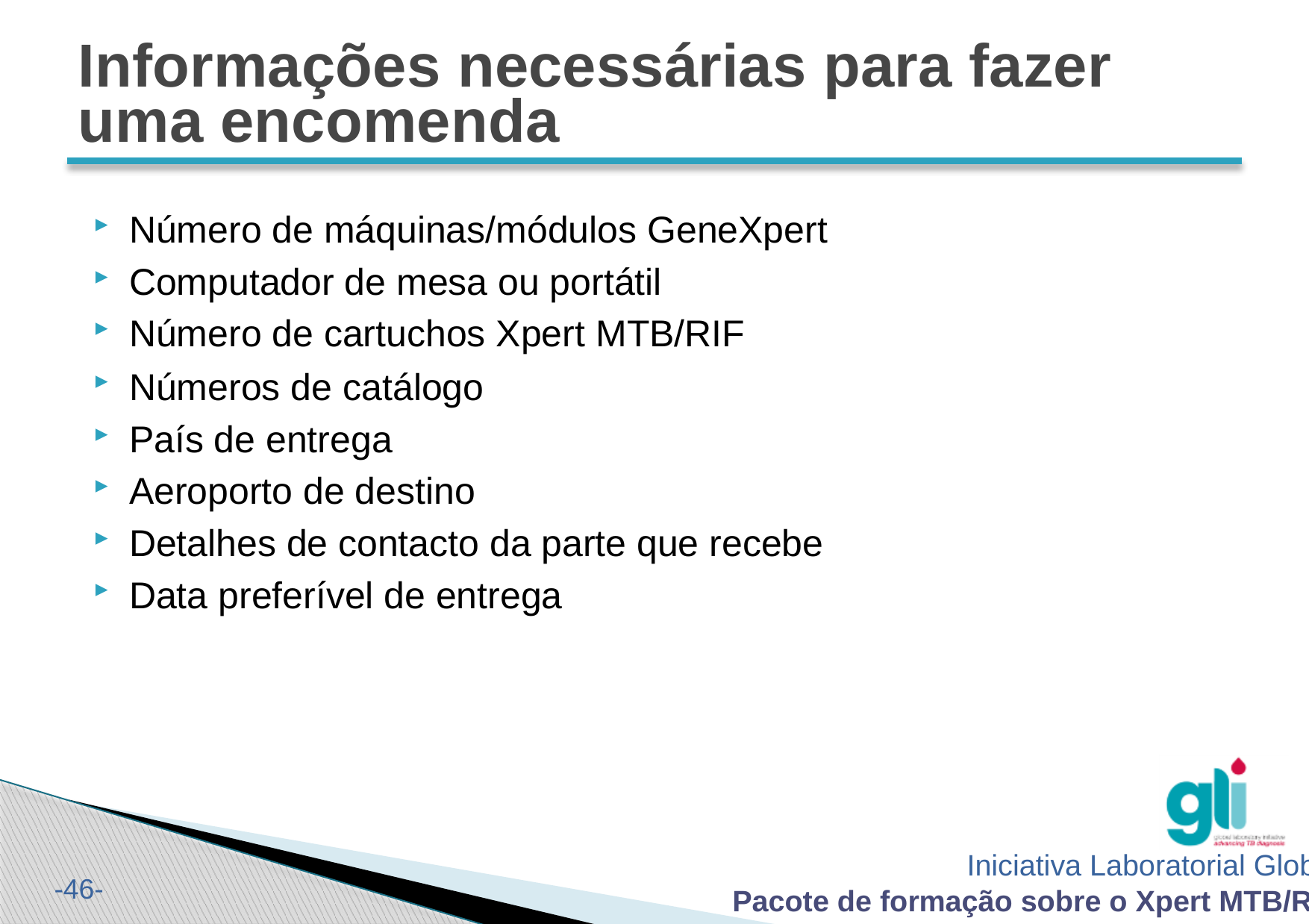

# Informações necessárias para fazer uma encomenda
Número de máquinas/módulos GeneXpert
Computador de mesa ou portátil
Número de cartuchos Xpert MTB/RIF
Números de catálogo
País de entrega
Aeroporto de destino
Detalhes de contacto da parte que recebe
Data preferível de entrega